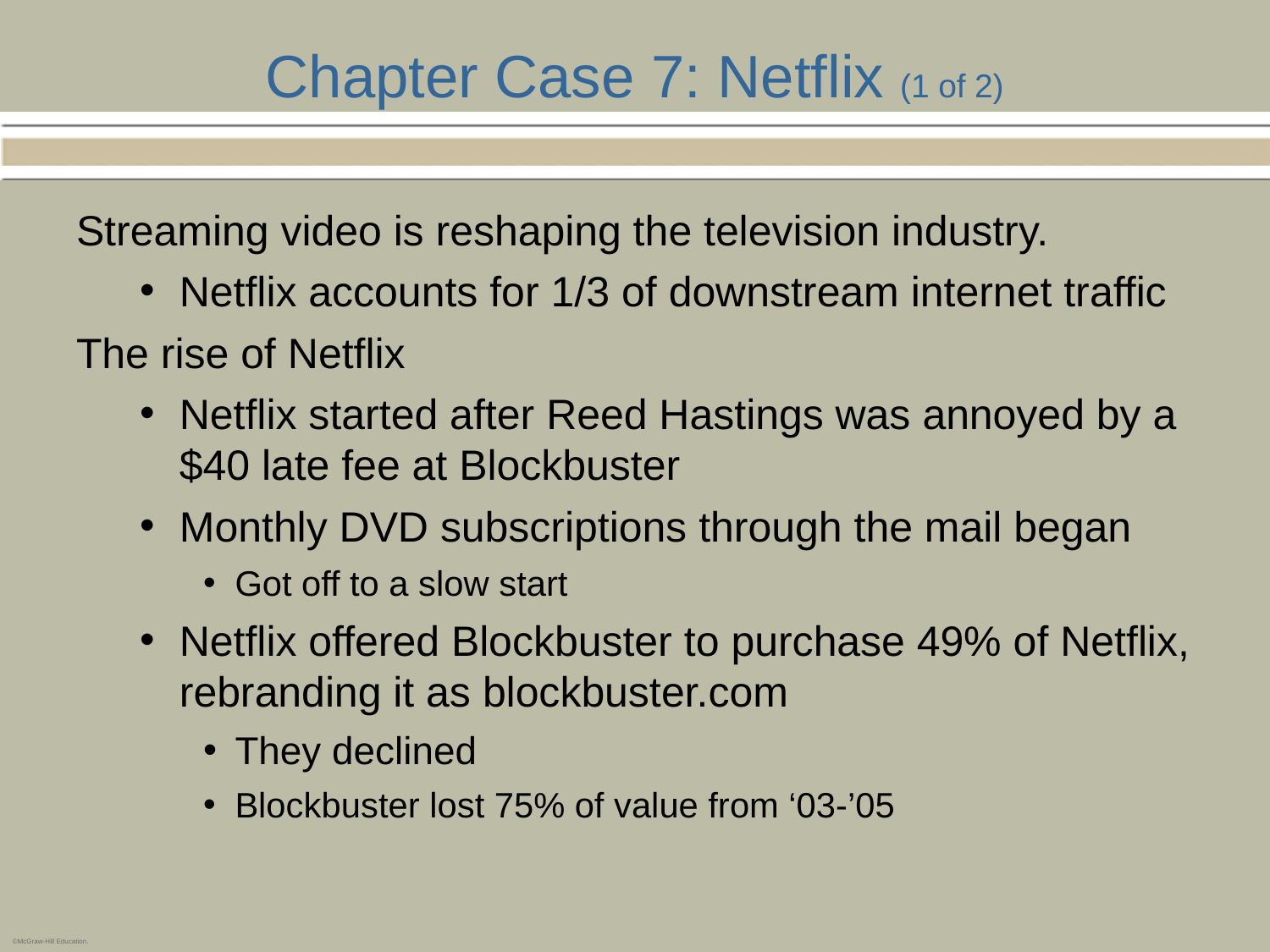

# Chapter Case 7: Netflix (1 of 2)
Streaming video is reshaping the television industry.
Netflix accounts for 1/3 of downstream internet traffic
The rise of Netflix
Netflix started after Reed Hastings was annoyed by a $40 late fee at Blockbuster
Monthly DVD subscriptions through the mail began
Got off to a slow start
Netflix offered Blockbuster to purchase 49% of Netflix, rebranding it as blockbuster.com
They declined
Blockbuster lost 75% of value from ‘03-’05